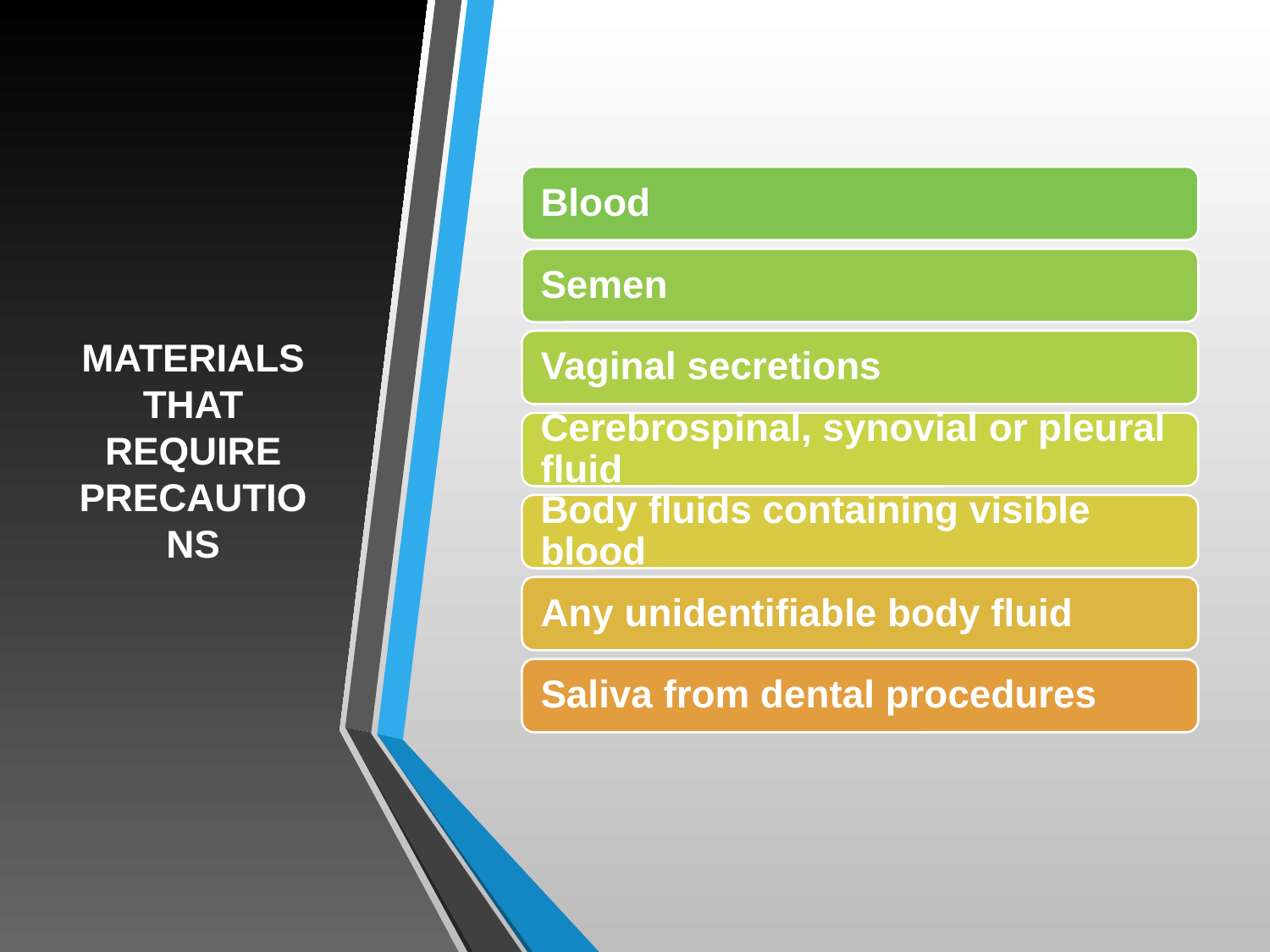

# MATERIALS THAT REQUIRE PRECAUTIONS
Blood
Semen
Vaginal secretions
Cerebrospinal, synovial or pleural fluid
Body fluids containing visible blood
Any unidentifiable body fluid
Saliva from dental procedures